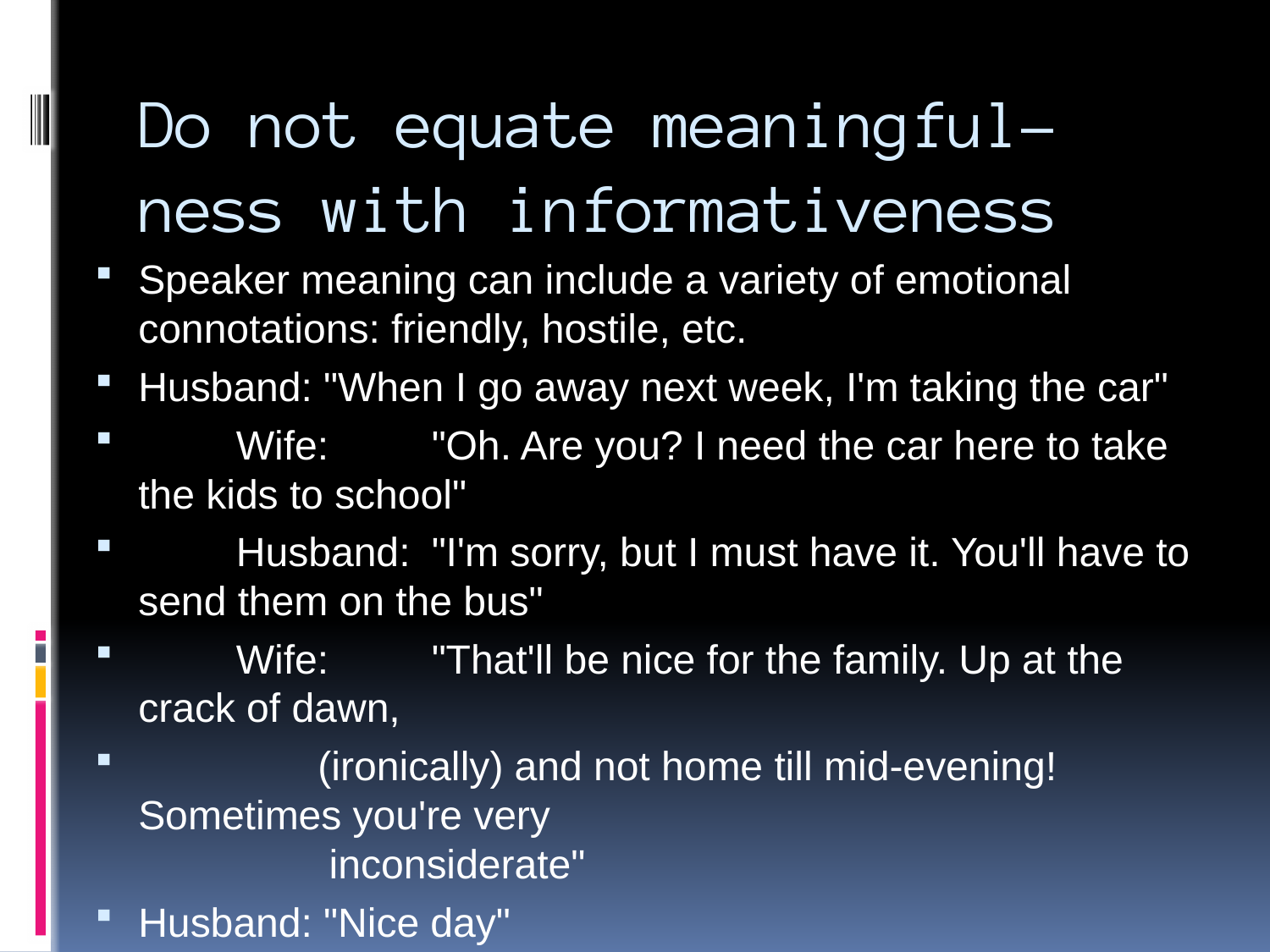

# Do not equate meaningful- ness with informativeness
Speaker meaning can include a variety of emotional connotations: friendly, hostile, etc.
Husband: "When I go away next week, I'm taking the car"
	Wife: 	"Oh. Are you? I need the car here to take the kids to school"
	Husband: 	"I'm sorry, but I must have it. You'll have to send them on the bus"
	Wife: 	"That'll be nice for the family. Up at the crack of dawn,
                (ironically) and not home till mid-evening! Sometimes you're very
                 inconsiderate"
Husband: "Nice day"